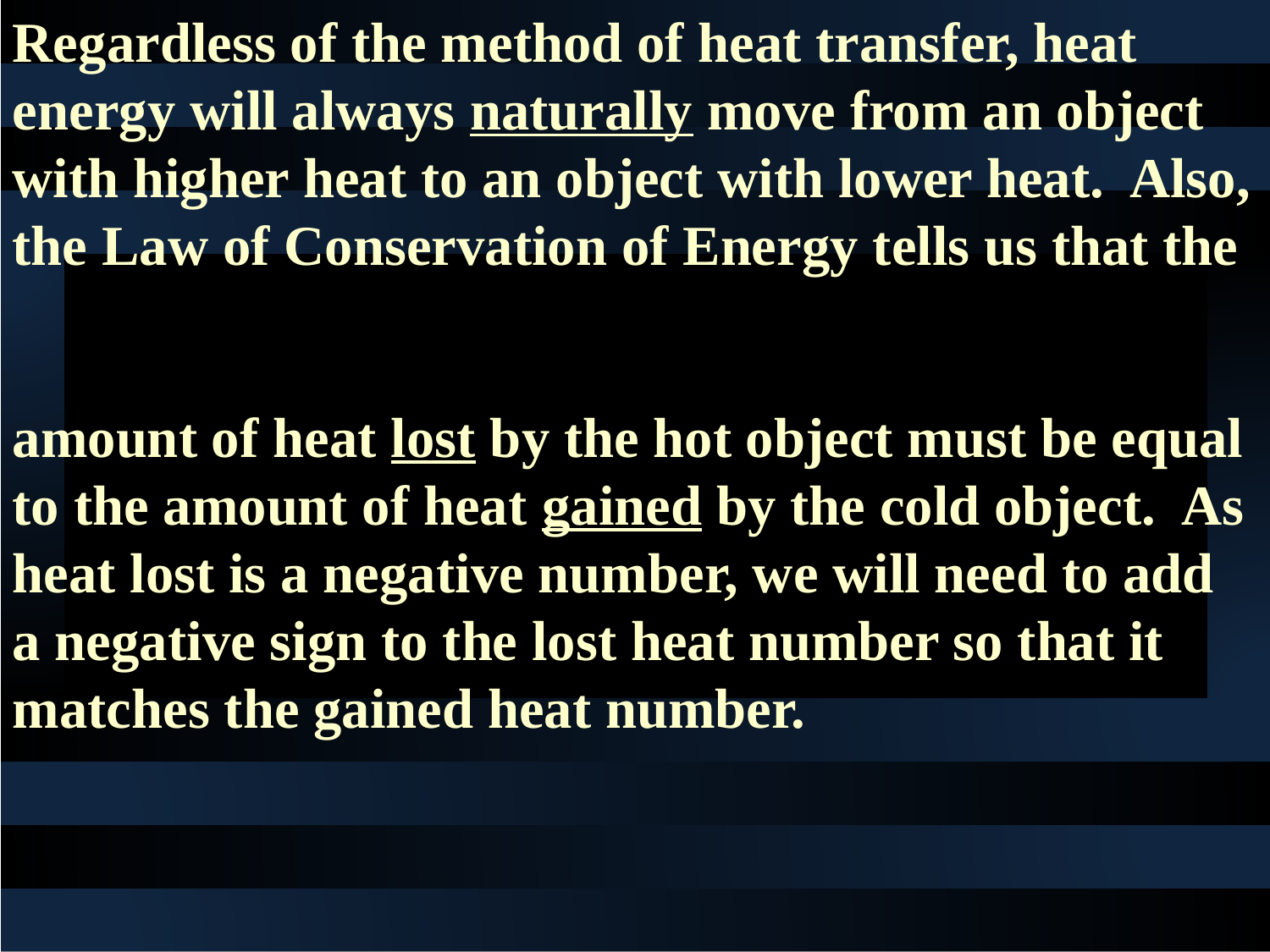

Regardless of the method of heat transfer, heat energy will always naturally move from an object with higher heat to an object with lower heat.  Also, the Law of Conservation of Energy tells us that the

amount of heat lost by the hot object must be equal to the amount of heat gained by the cold object.  As heat lost is a negative number, we will need to add a negative sign to the lost heat number so that it matches the gained heat number.